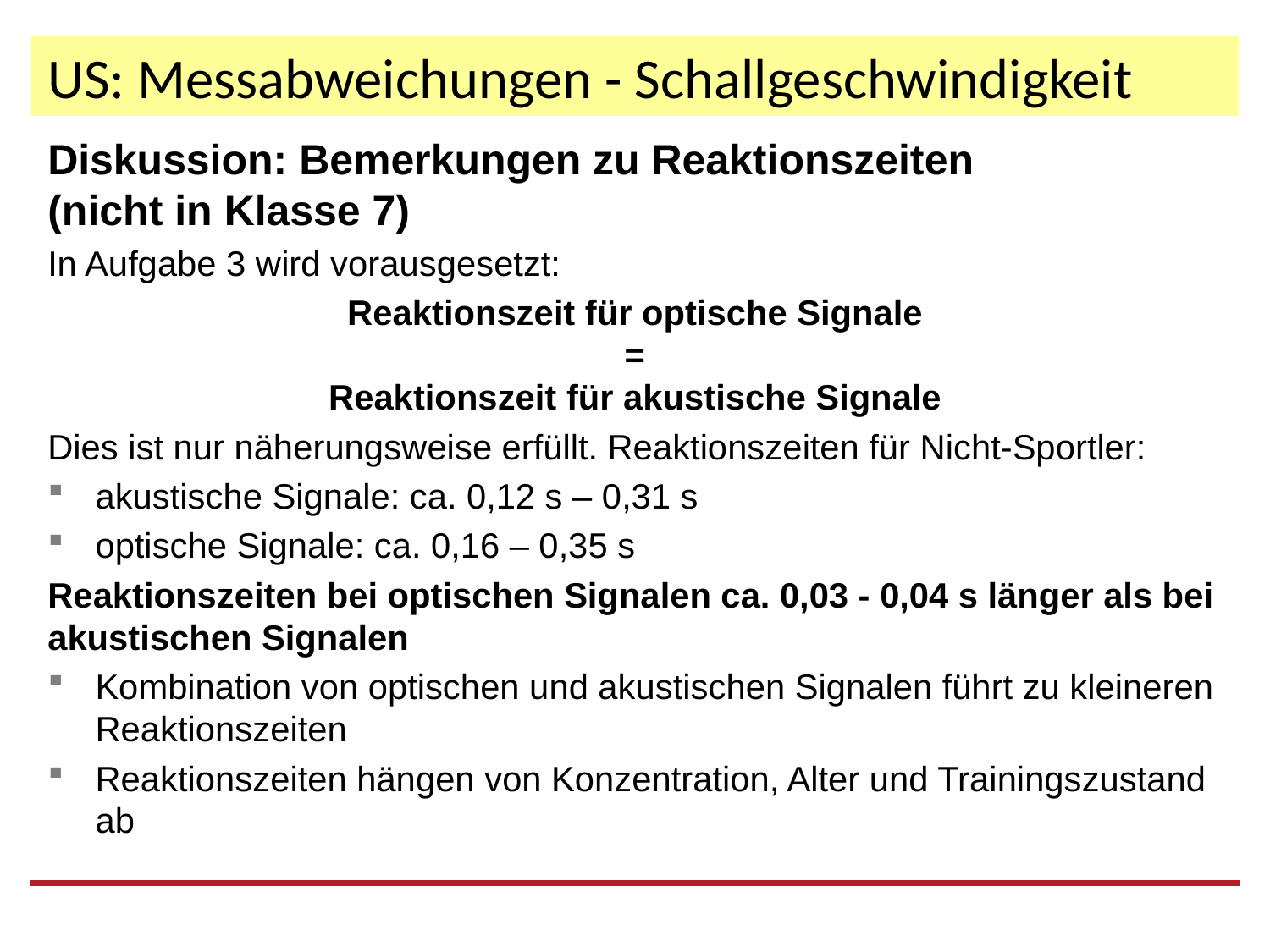

# US: Messabweichungen - Schallgeschwindigkeit
Diskussion: Bemerkungen zu Reaktionszeiten
(nicht in Klasse 7)
In Aufgabe 3 wird vorausgesetzt:
 Reaktionszeit für optische Signale
=
Reaktionszeit für akustische Signale
Dies ist nur näherungsweise erfüllt. Reaktionszeiten für Nicht-Sportler:
akustische Signale: ca. 0,12 s – 0,31 s
optische Signale: ca. 0,16 – 0,35 s
Reaktionszeiten bei optischen Signalen ca. 0,03 - 0,04 s länger als bei akustischen Signalen
Kombination von optischen und akustischen Signalen führt zu kleineren Reaktionszeiten
Reaktionszeiten hängen von Konzentration, Alter und Trainingszustand ab